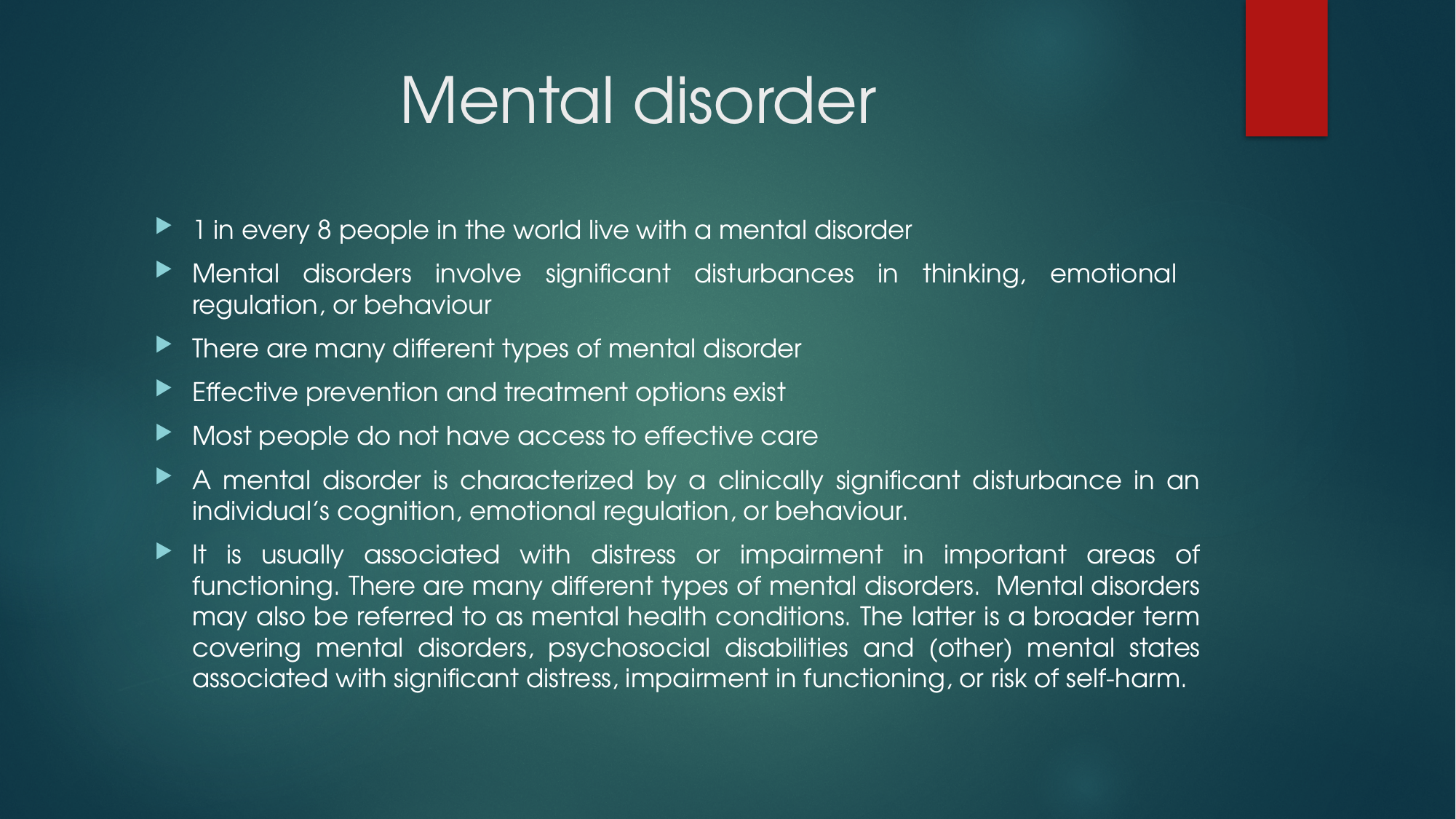

# Mental disorder
1 in every 8 people in the world live with a mental disorder
Mental disorders involve significant disturbances in thinking, emotional  regulation, or behaviour
There are many different types of mental disorder
Effective prevention and treatment options exist
Most people do not have access to effective care
A mental disorder is characterized by a clinically significant disturbance in an individual’s cognition, emotional regulation, or behaviour.
It is usually associated with distress or impairment in important areas of functioning. There are many different types of mental disorders.  Mental disorders may also be referred to as mental health conditions. The latter is a broader term covering mental disorders, psychosocial disabilities and (other) mental states associated with significant distress, impairment in functioning, or risk of self-harm.